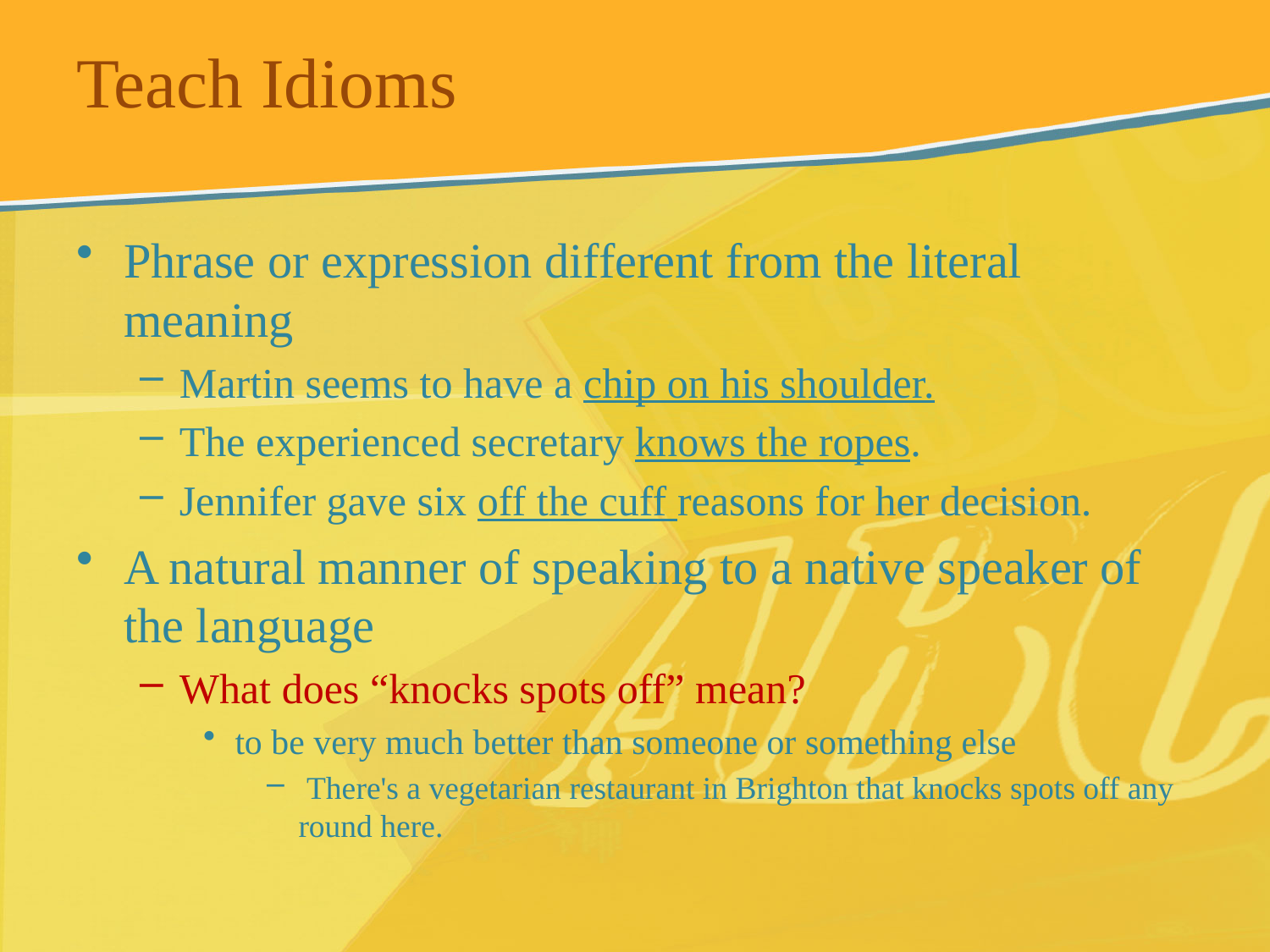

# Teach Idioms
Phrase or expression different from the literal meaning
Martin seems to have a chip on his shoulder.
The experienced secretary knows the ropes.
Jennifer gave six off the cuff reasons for her decision.
A natural manner of speaking to a native speaker of the language
What does “knocks spots off” mean?
to be very much better than someone or something else
 There's a vegetarian restaurant in Brighton that knocks spots off any round here.